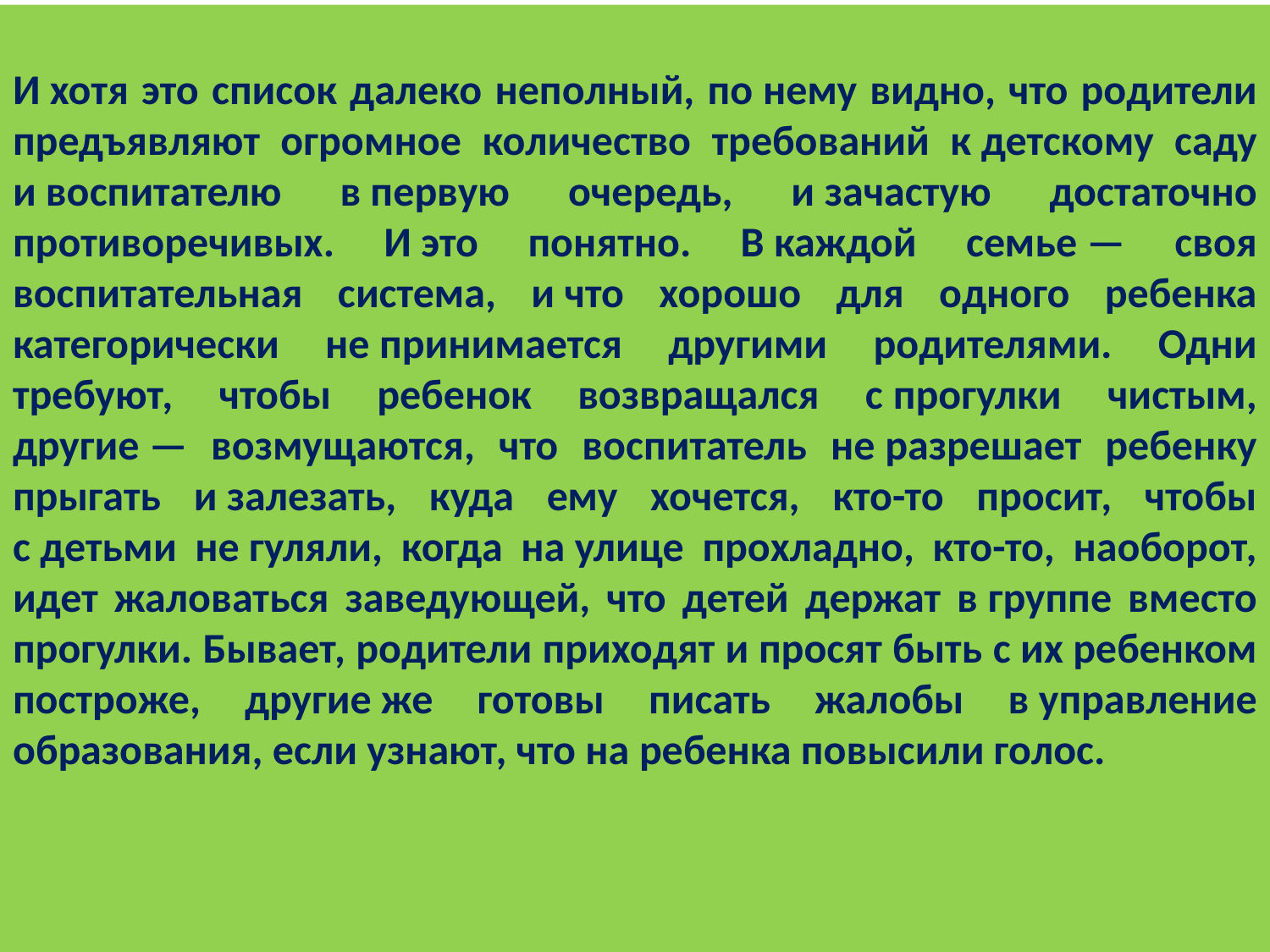

И хотя это список далеко неполный, по нему видно, что родители предъявляют огромное количество требований к детскому саду и воспитателю в первую очередь, и зачастую достаточно противоречивых. И это понятно. В каждой семье — своя воспитательная система, и что хорошо для одного ребенка категорически не принимается другими родителями. Одни требуют, чтобы ребенок возвращался с прогулки чистым, другие — возмущаются, что воспитатель не разрешает ребенку прыгать и залезать, куда ему хочется, кто-то просит, чтобы с детьми не гуляли, когда на улице прохладно, кто-то, наоборот, идет жаловаться заведующей, что детей держат в группе вместо прогулки. Бывает, родители приходят и просят быть с их ребенком построже, другие же готовы писать жалобы в управление образования, если узнают, что на ребенка повысили голос.